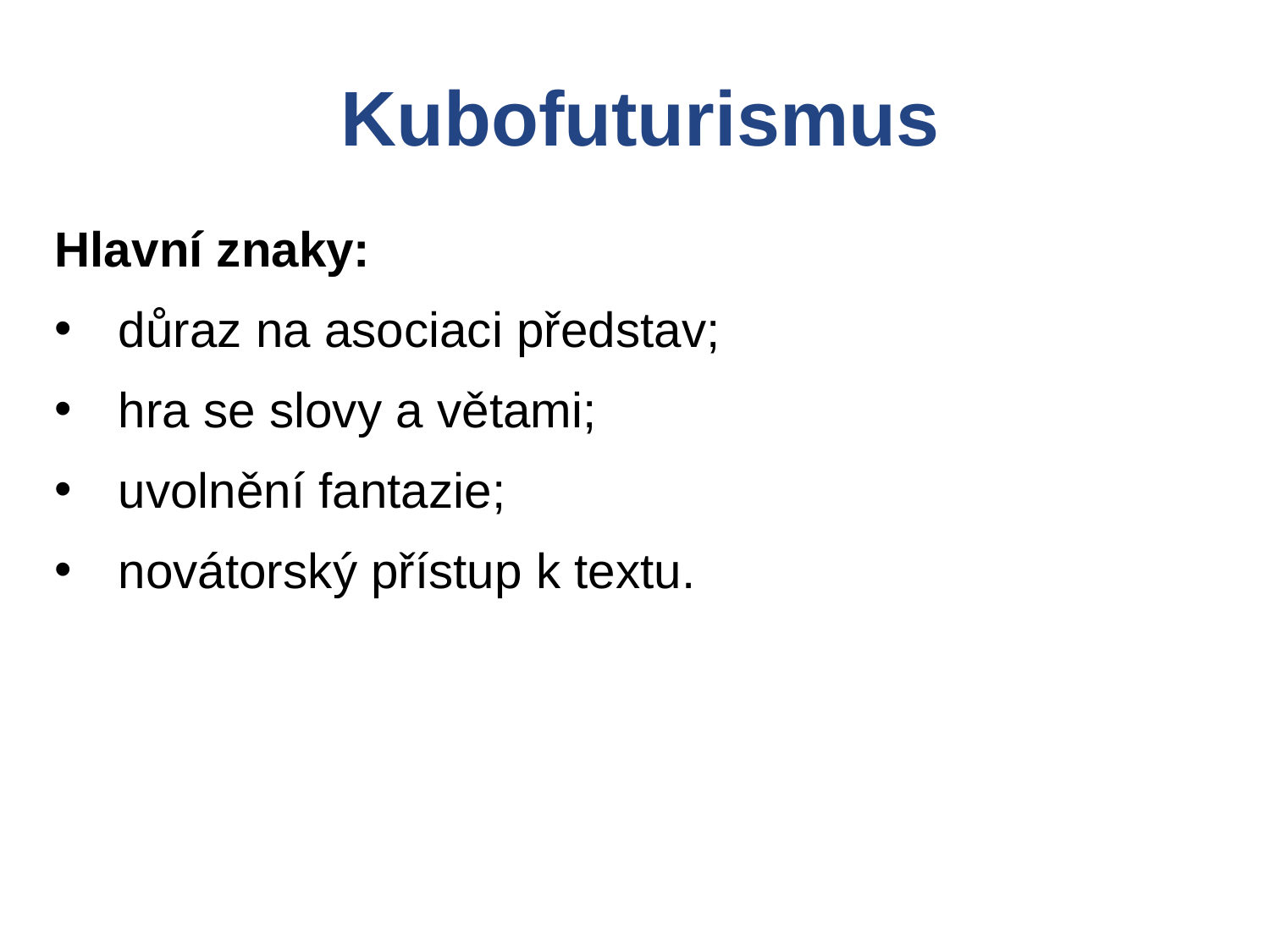

Kubofuturismus
Hlavní znaky:
důraz na asociaci představ;
hra se slovy a větami;
uvolnění fantazie;
novátorský přístup k textu.